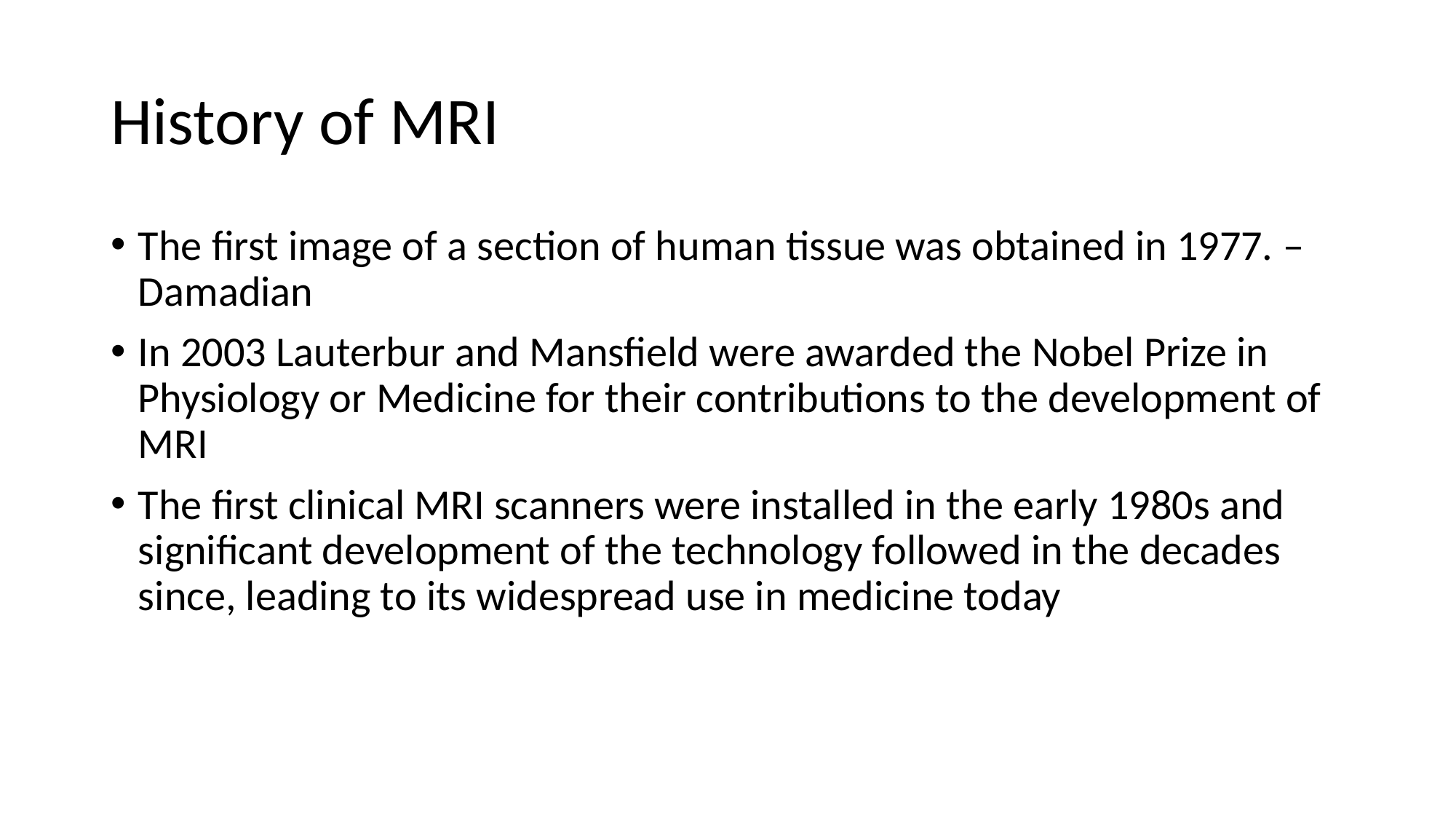

# History of MRI
The first image of a section of human tissue was obtained in 1977. –Damadian
In 2003 Lauterbur and Mansfield were awarded the Nobel Prize in Physiology or Medicine for their contributions to the development of MRI
The first clinical MRI scanners were installed in the early 1980s and significant development of the technology followed in the decades since, leading to its widespread use in medicine today